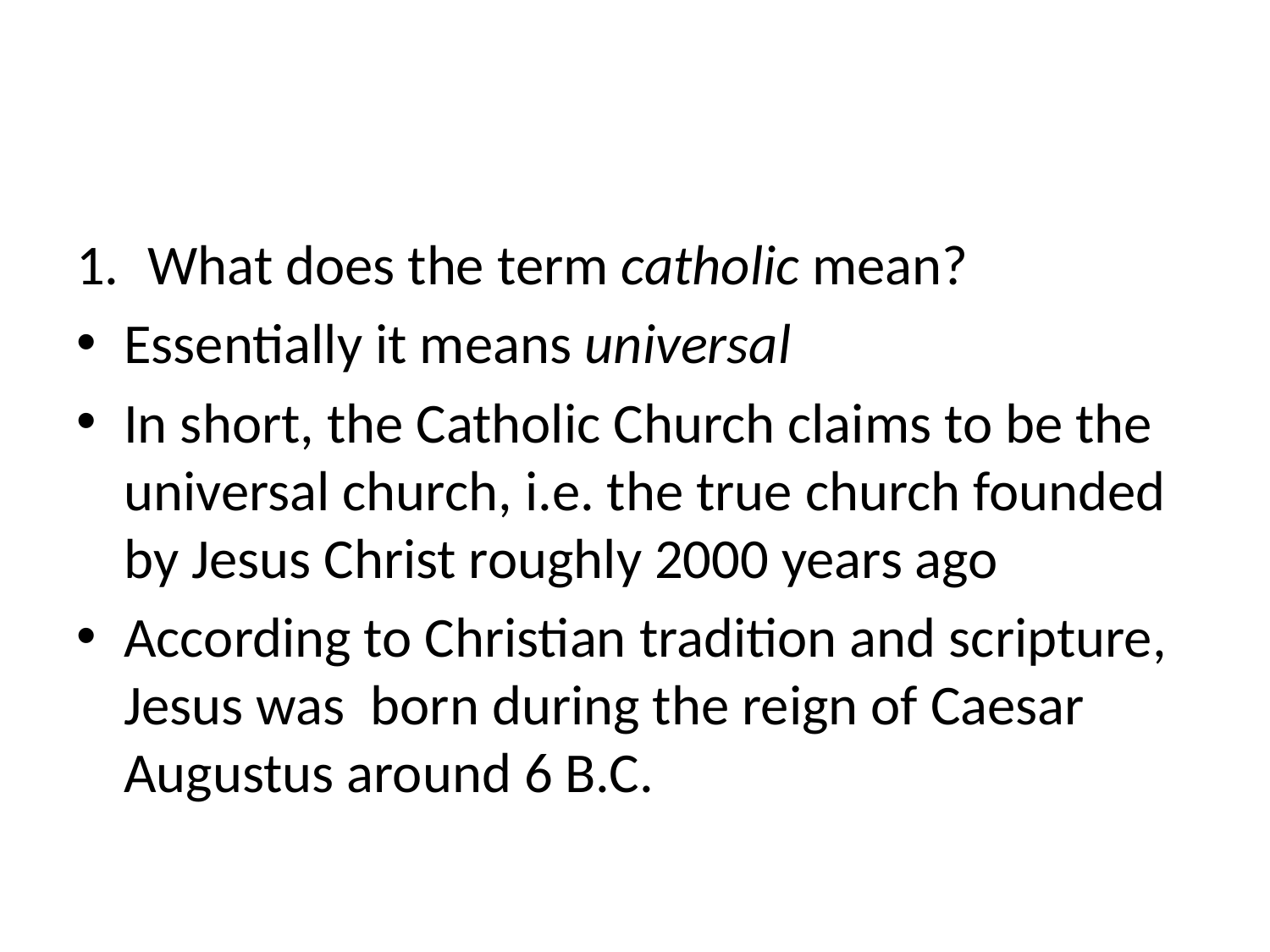

#
What does the term catholic mean?
Essentially it means universal
In short, the Catholic Church claims to be the universal church, i.e. the true church founded by Jesus Christ roughly 2000 years ago
According to Christian tradition and scripture, Jesus was  born during the reign of Caesar Augustus around 6 B.C.